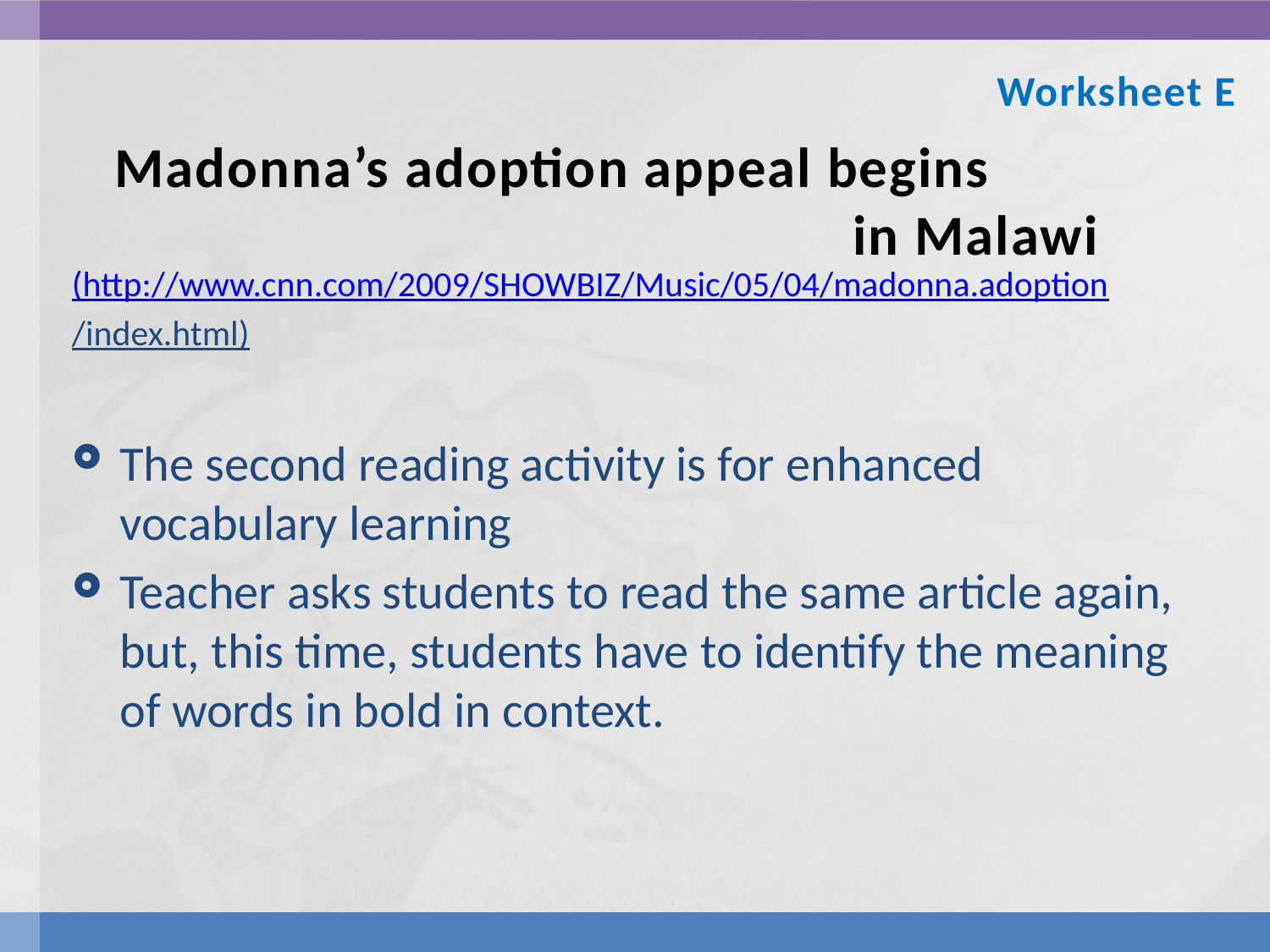

Worksheet E
# Madonna’s adoption appeal begins in Malawi

(http://www.cnn.com/2009/SHOWBIZ/Music/05/04/madonna.adoption
/index.html)

The second reading activity is for enhanced vocabulary learning
Teacher asks students to read the same article again, but, this time, students have to identify the meaning of words in bold in context.